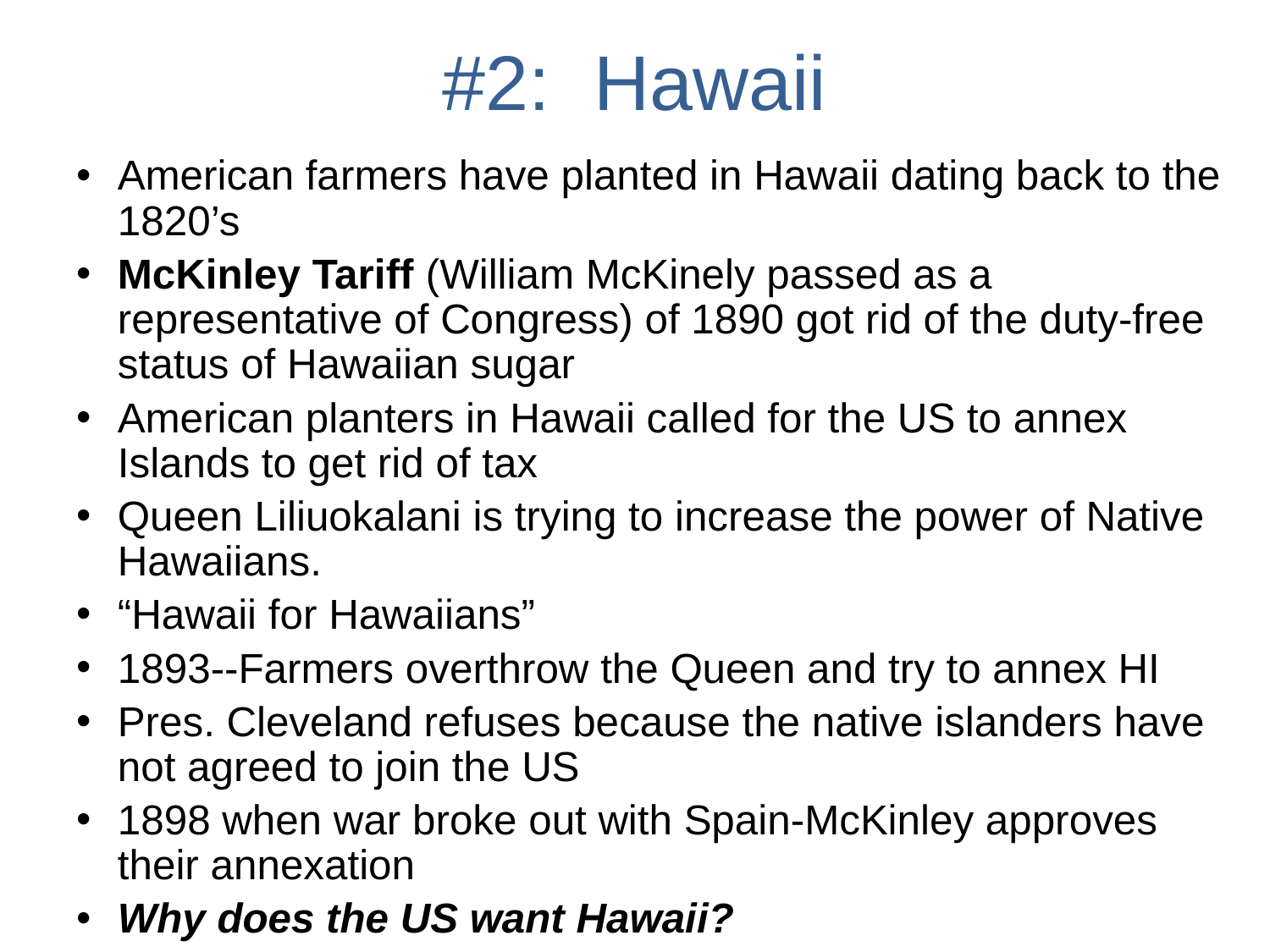

# #2:  Hawaii
American farmers have planted in Hawaii dating back to the 1820’s
McKinley Tariff (William McKinely passed as a representative of Congress) of 1890 got rid of the duty-free status of Hawaiian sugar
American planters in Hawaii called for the US to annex Islands to get rid of tax
Queen Liliuokalani is trying to increase the power of Native Hawaiians.
“Hawaii for Hawaiians”
1893--Farmers overthrow the Queen and try to annex HI
Pres. Cleveland refuses because the native islanders have not agreed to join the US
1898 when war broke out with Spain-McKinley approves their annexation
Why does the US want Hawaii?